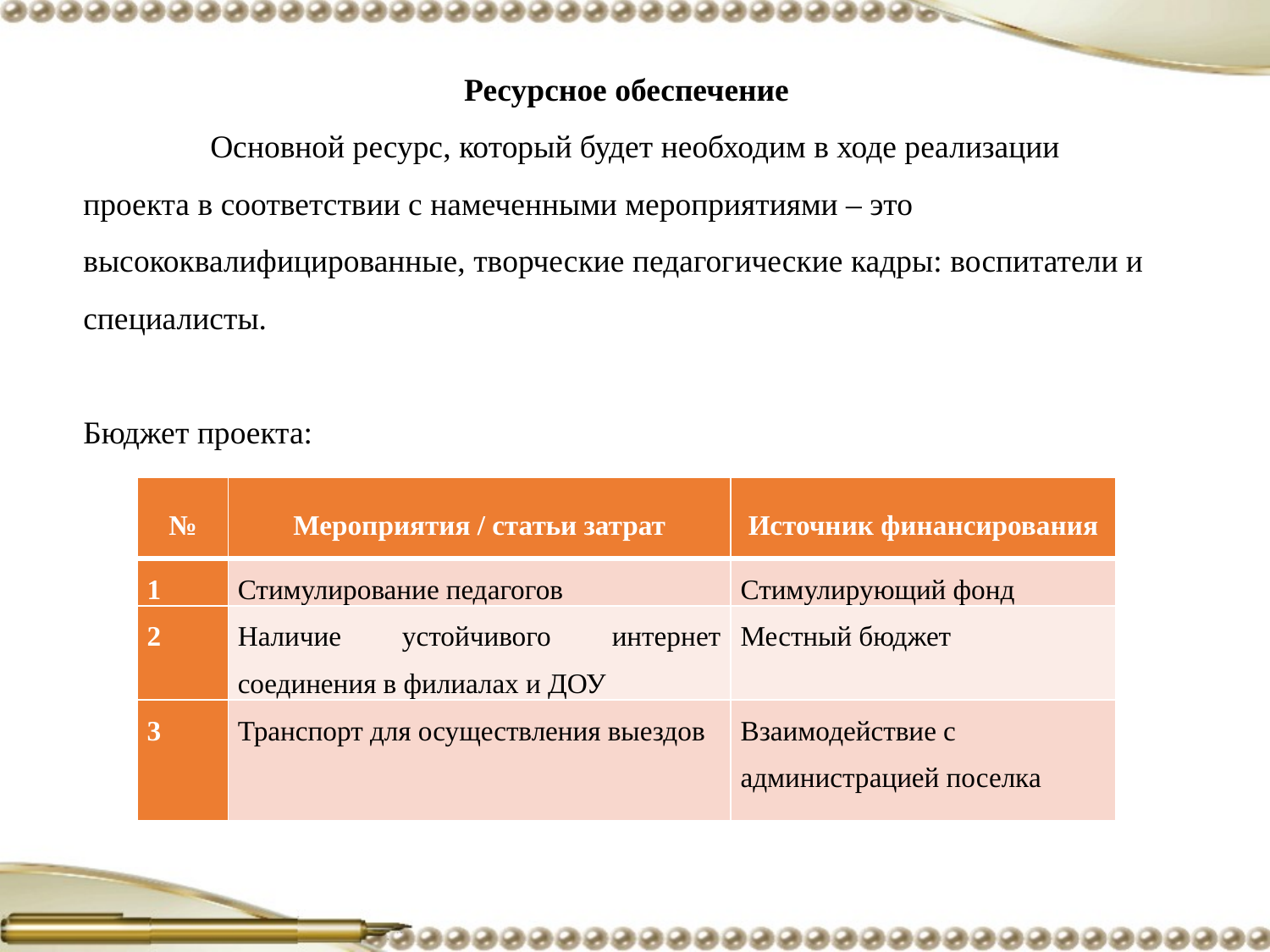

Ресурсное обеспечение
	Основной ресурс, который будет необходим в ходе реализации проекта в соответствии с намеченными мероприятиями – это высококвалифицированные, творческие педагогические кадры: воспитатели и специалисты.

Бюджет проекта:
| № | Мероприятия / статьи затрат | Источник финансирования |
| --- | --- | --- |
| 1 | Стимулирование педагогов | Стимулирующий фонд |
| 2 | Наличие устойчивого интернет соединения в филиалах и ДОУ | Местный бюджет |
| 3 | Транспорт для осуществления выездов | Взаимодействие с администрацией поселка |